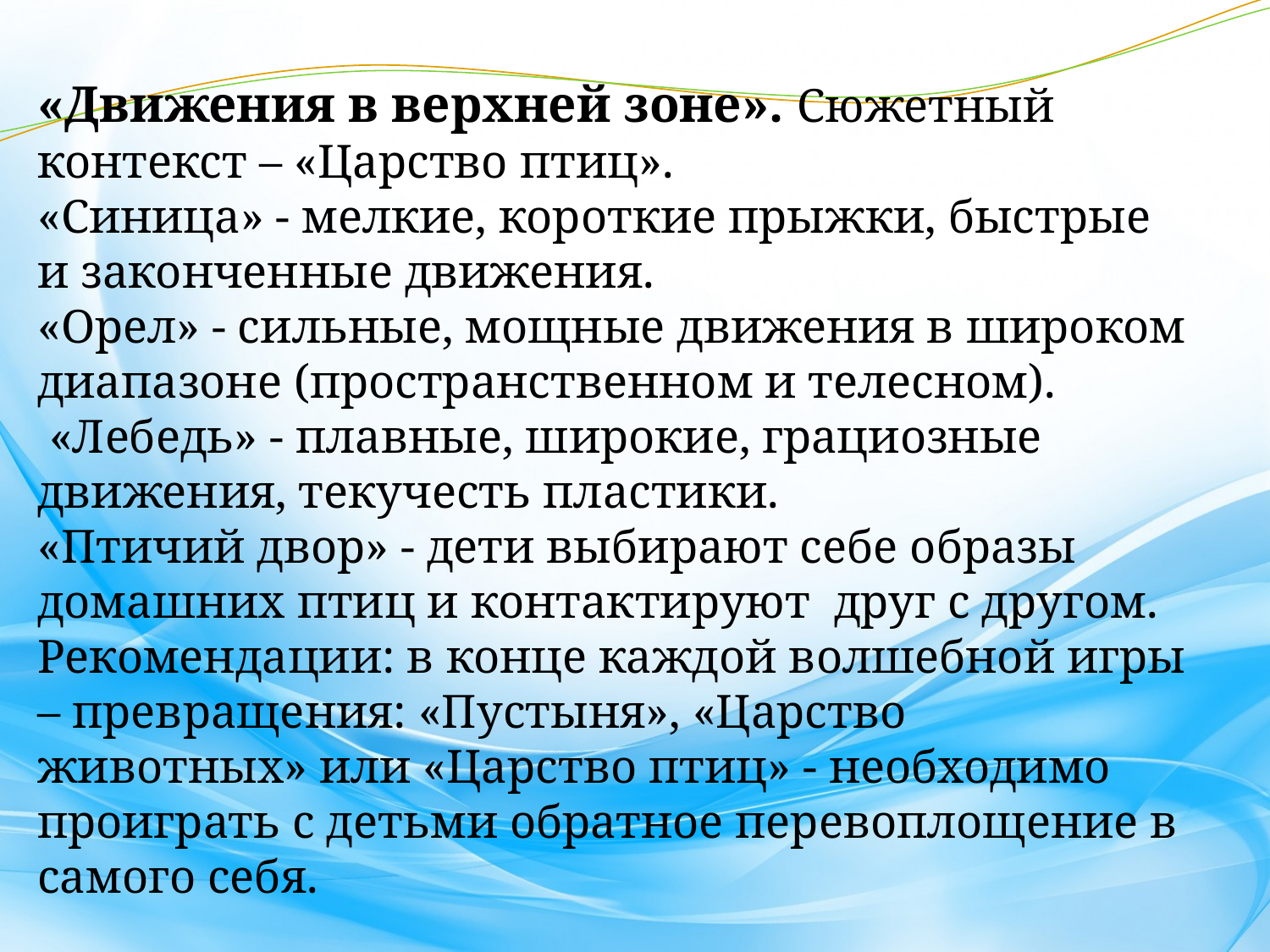

«Движения в верхней зоне». Сюжетный контекст – «Царство птиц».
«Синица» - мелкие, короткие прыжки, быстрые и законченные движения.
«Орел» - сильные, мощные движения в широком диапазоне (пространственном и телесном).
 «Лебедь» - плавные, широкие, грациозные движения, текучесть пластики.
«Птичий двор» - дети выбирают себе образы домашних птиц и контактируют  друг с другом.
Рекомендации: в конце каждой волшебной игры – превращения: «Пустыня», «Царство животных» или «Царство птиц» - необходимо проиграть с детьми обратное перевоплощение в самого себя.